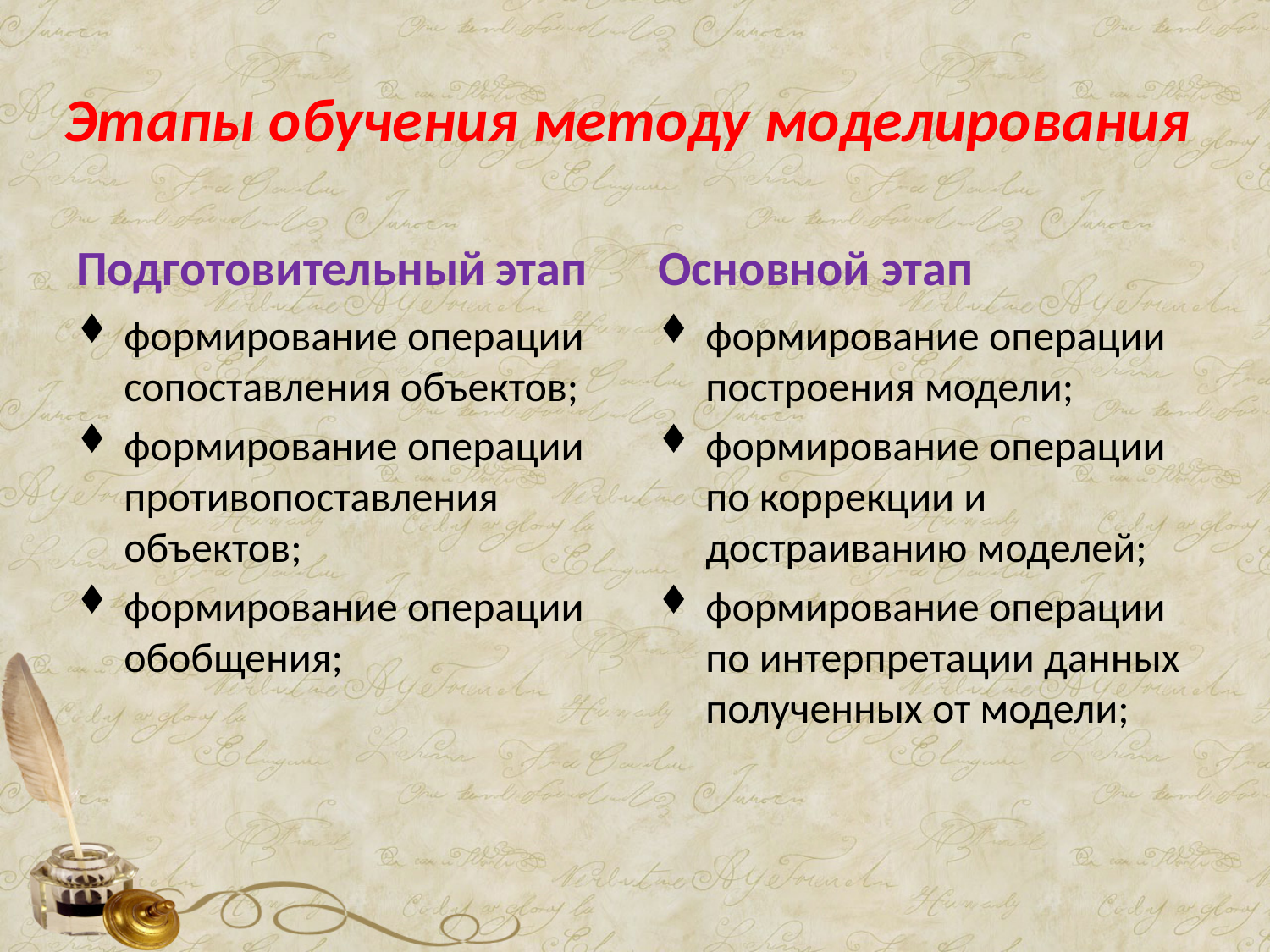

# Этапы обучения методу моделирования
Подготовительный этап
Основной этап
формирование операции сопоставления объектов;
формирование операции противопоставления объектов;
формирование операции обобщения;

формирование операции построения модели;
формирование операции по коррекции и достраиванию моделей;
формирование операции по интерпретации данных полученных от модели;